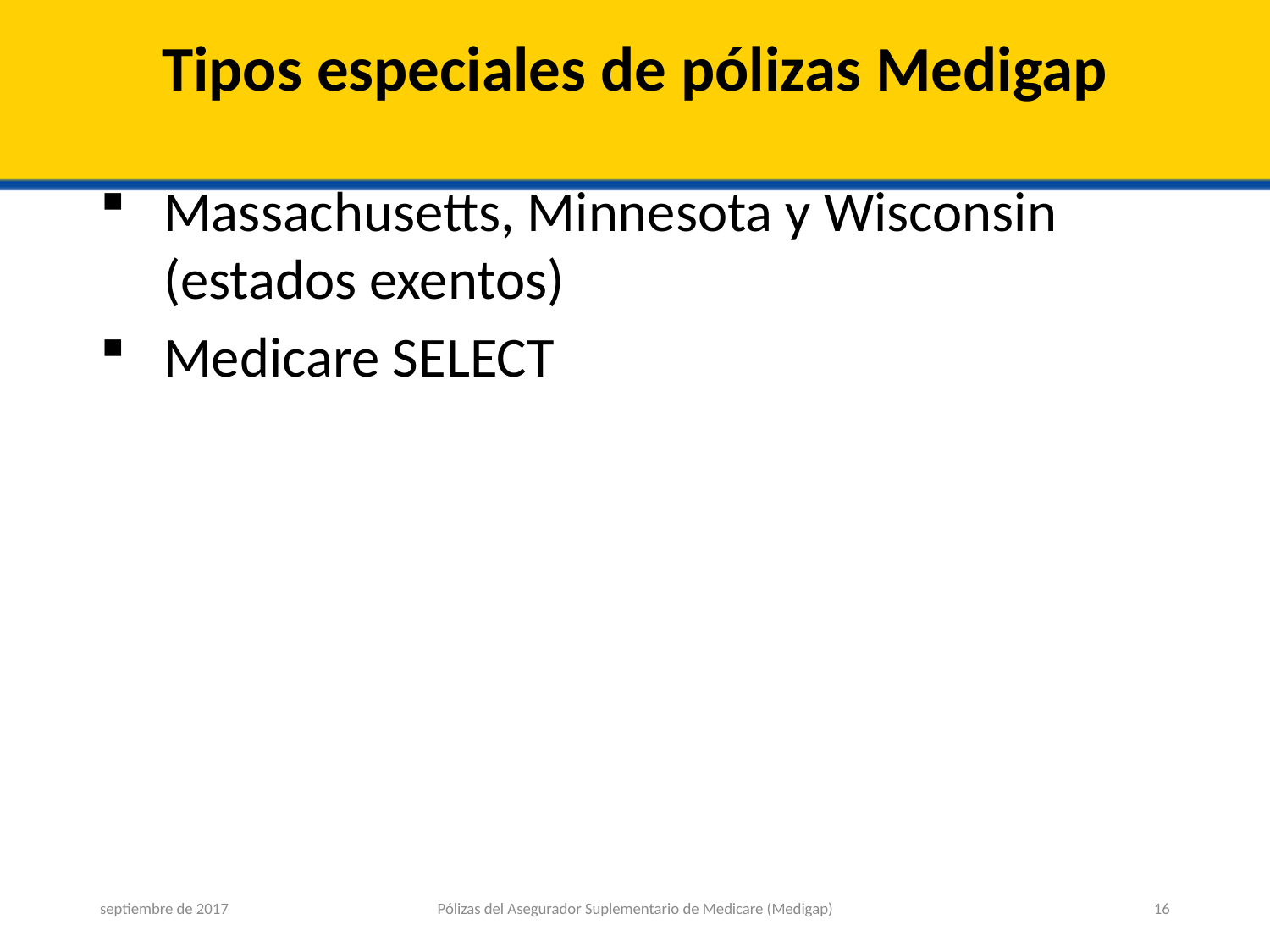

# Tipos especiales de pólizas Medigap
Massachusetts, Minnesota y Wisconsin (estados exentos)
Medicare SELECT
septiembre de 2017
Pólizas del Asegurador Suplementario de Medicare (Medigap)
16